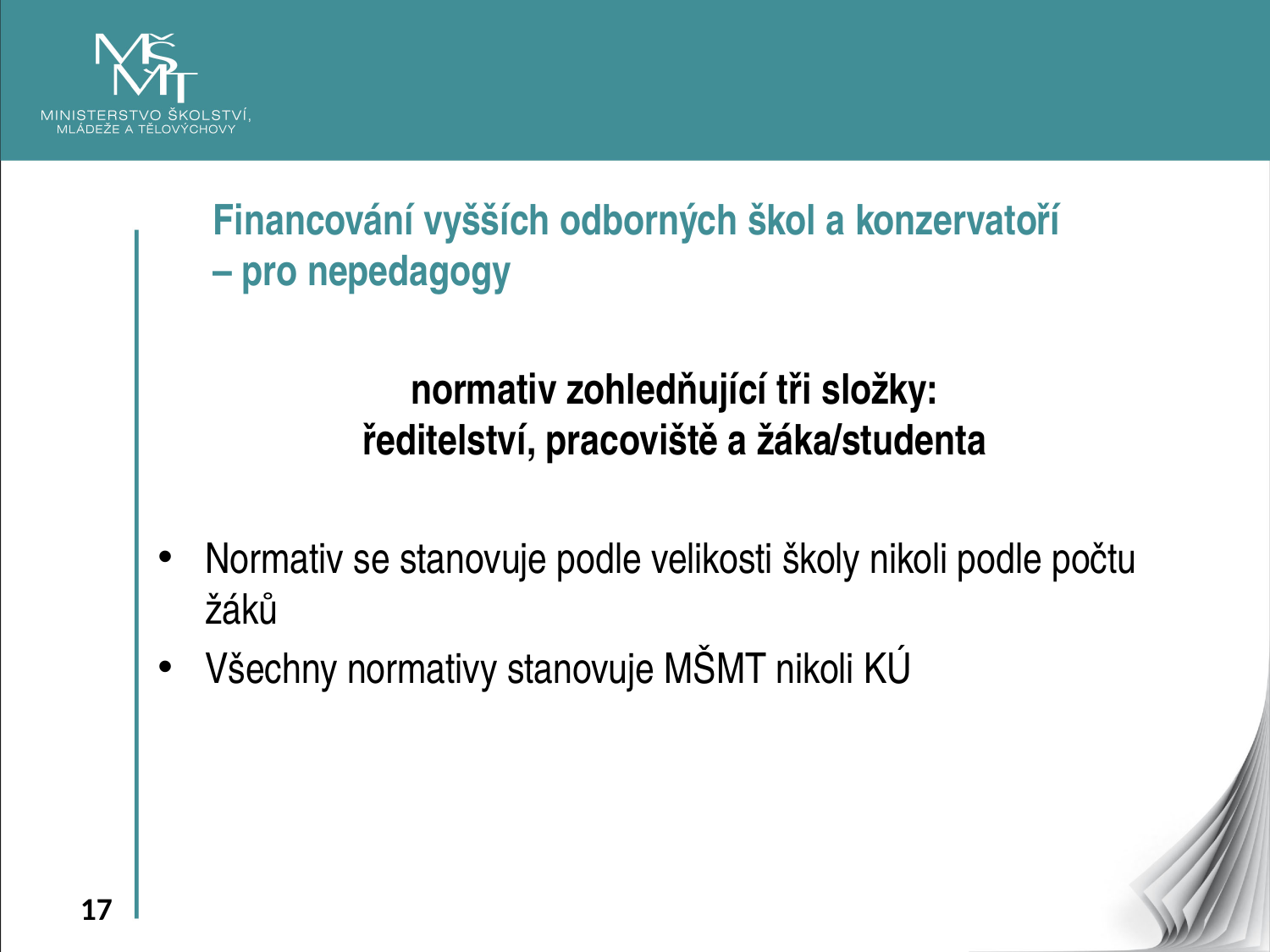

Financování vyšších odborných škol a konzervatoří
– pro nepedagogy

normativ zohledňující tři složky:
ředitelství, pracoviště a žáka/studenta

Normativ se stanovuje podle velikosti školy nikoli podle počtu žáků
Všechny normativy stanovuje MŠMT nikoli KÚ